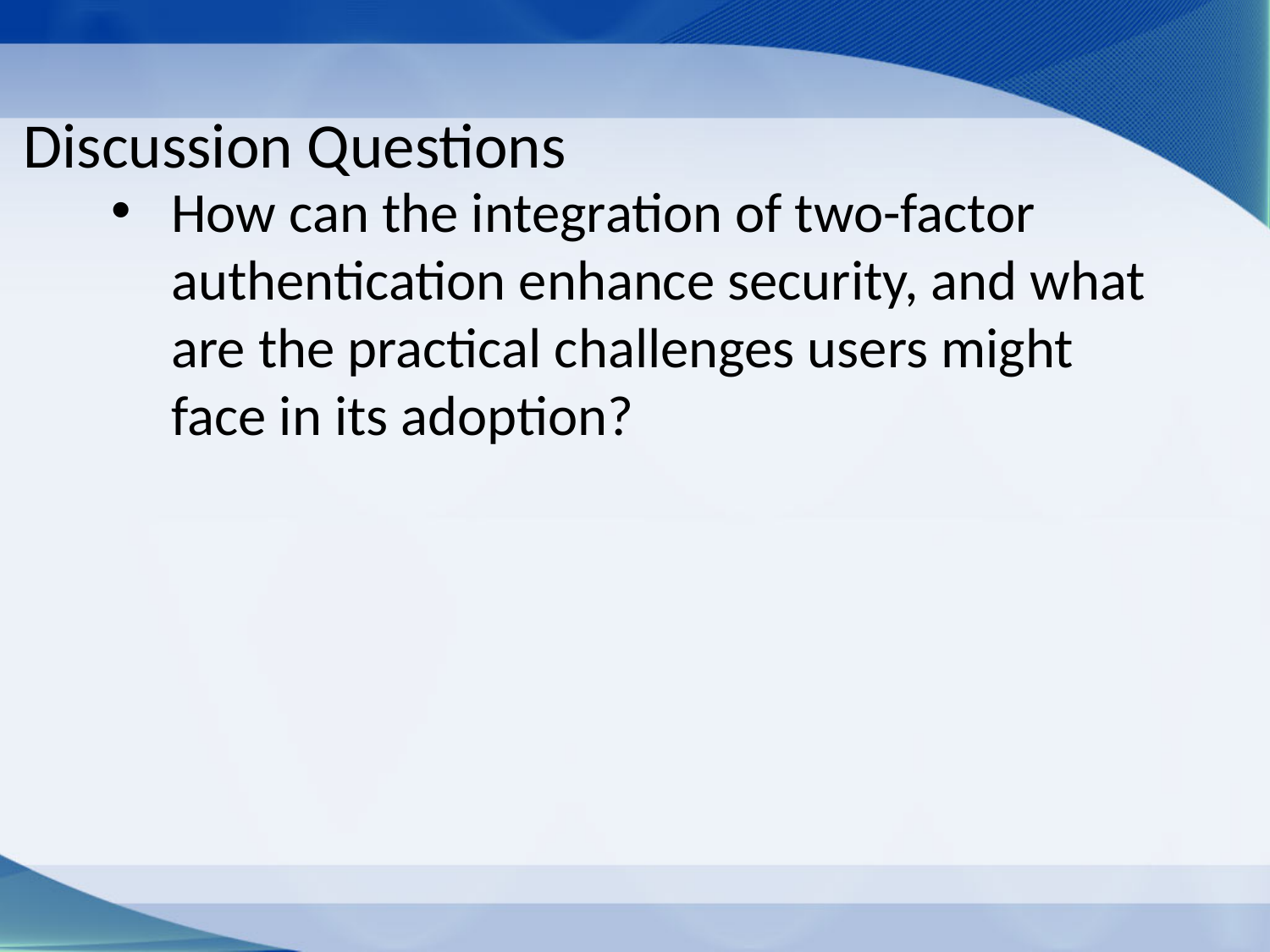

# Discussion Questions
How can the integration of two-factor authentication enhance security, and what are the practical challenges users might face in its adoption?